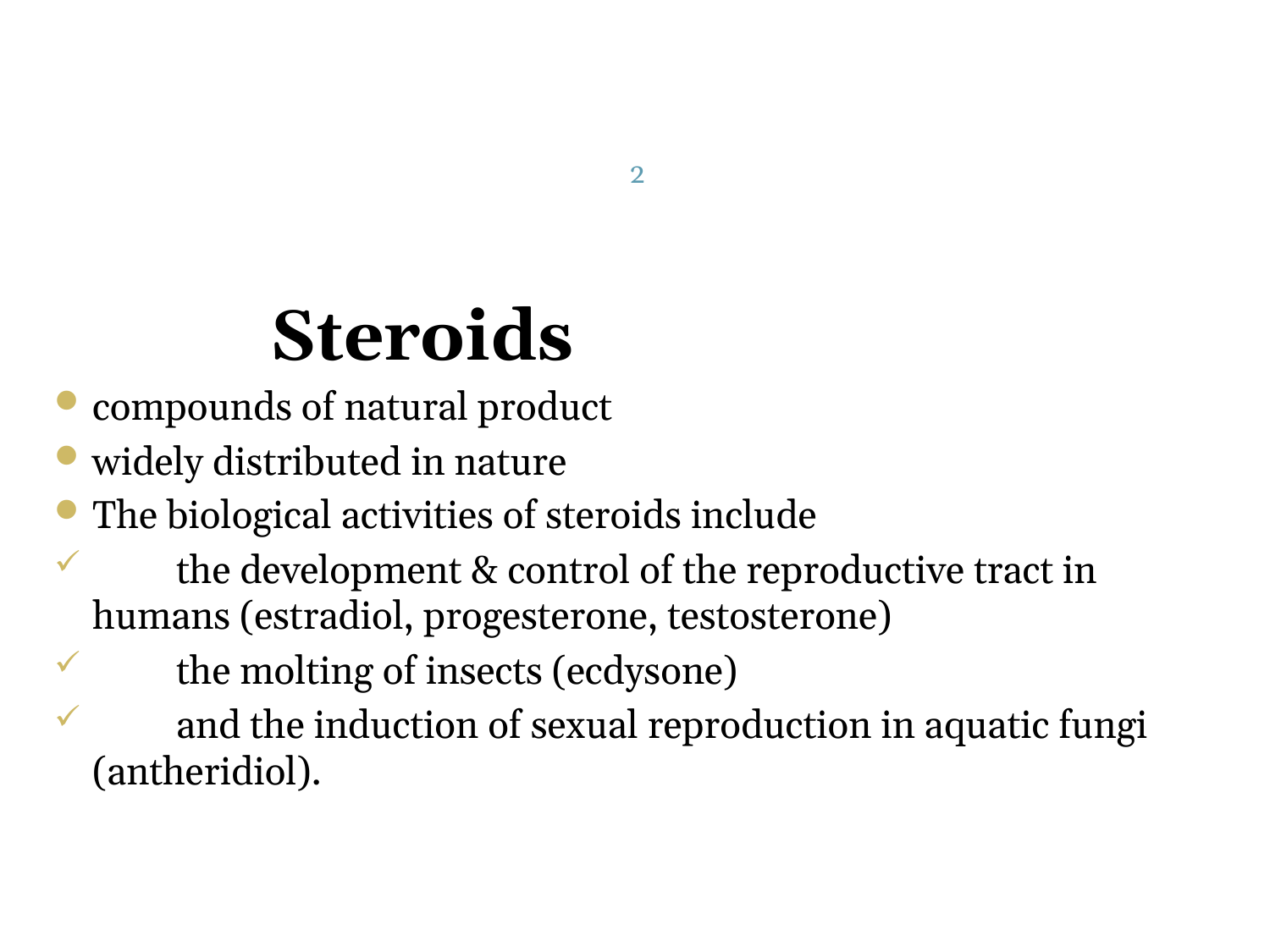

#
2

            Steroids
compounds of natural product
widely distributed in nature
The biological activities of steroids include
         the development & control of the reproductive tract in humans (estradiol, progesterone, testosterone)
         the molting of insects (ecdysone)
         and the induction of sexual reproduction in aquatic fungi (antheridiol).